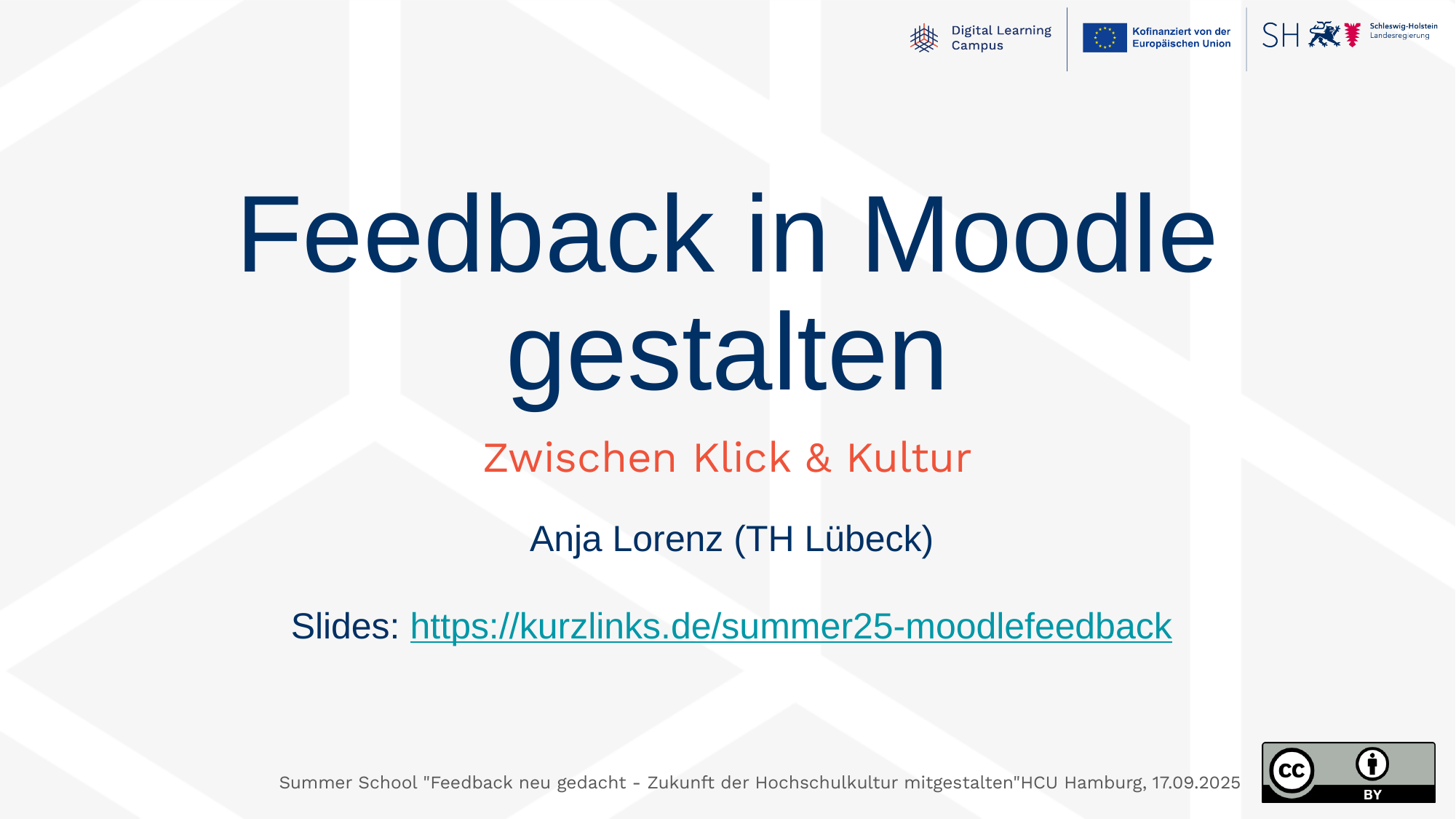

# Feedback in Moodle gestalten
Zwischen Klick & Kultur
Anja Lorenz (TH Lübeck)

Slides: https://kurzlinks.de/summer25-moodlefeedback
Summer School "Feedback neu gedacht - Zukunft der Hochschulkultur mitgestalten"HCU Hamburg, 17.09.2025